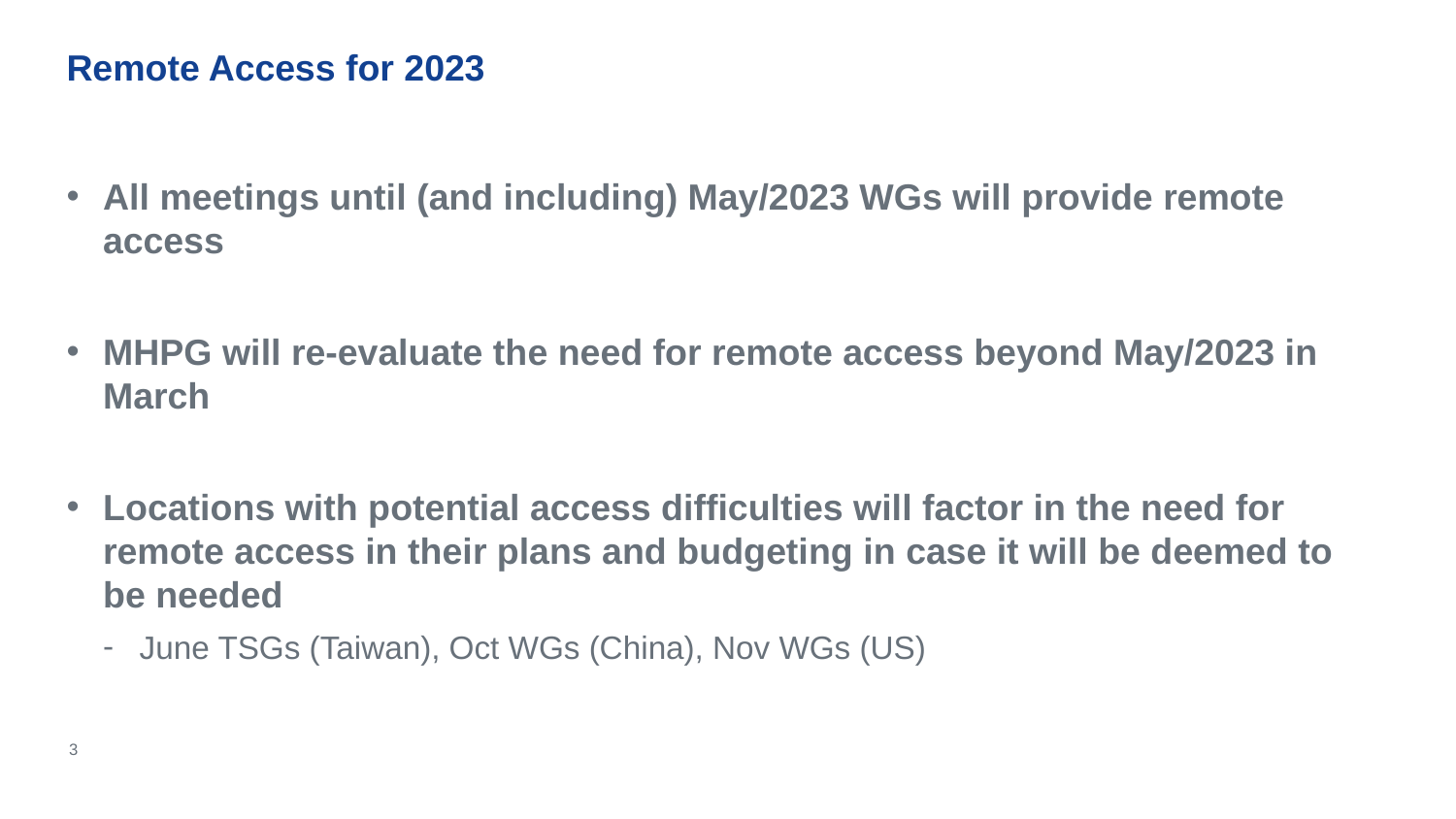

# Remote Access for 2023
All meetings until (and including) May/2023 WGs will provide remote access

MHPG will re-evaluate the need for remote access beyond May/2023 in March

Locations with potential access difficulties will factor in the need for remote access in their plans and budgeting in case it will be deemed to be needed
June TSGs (Taiwan), Oct WGs (China), Nov WGs (US)